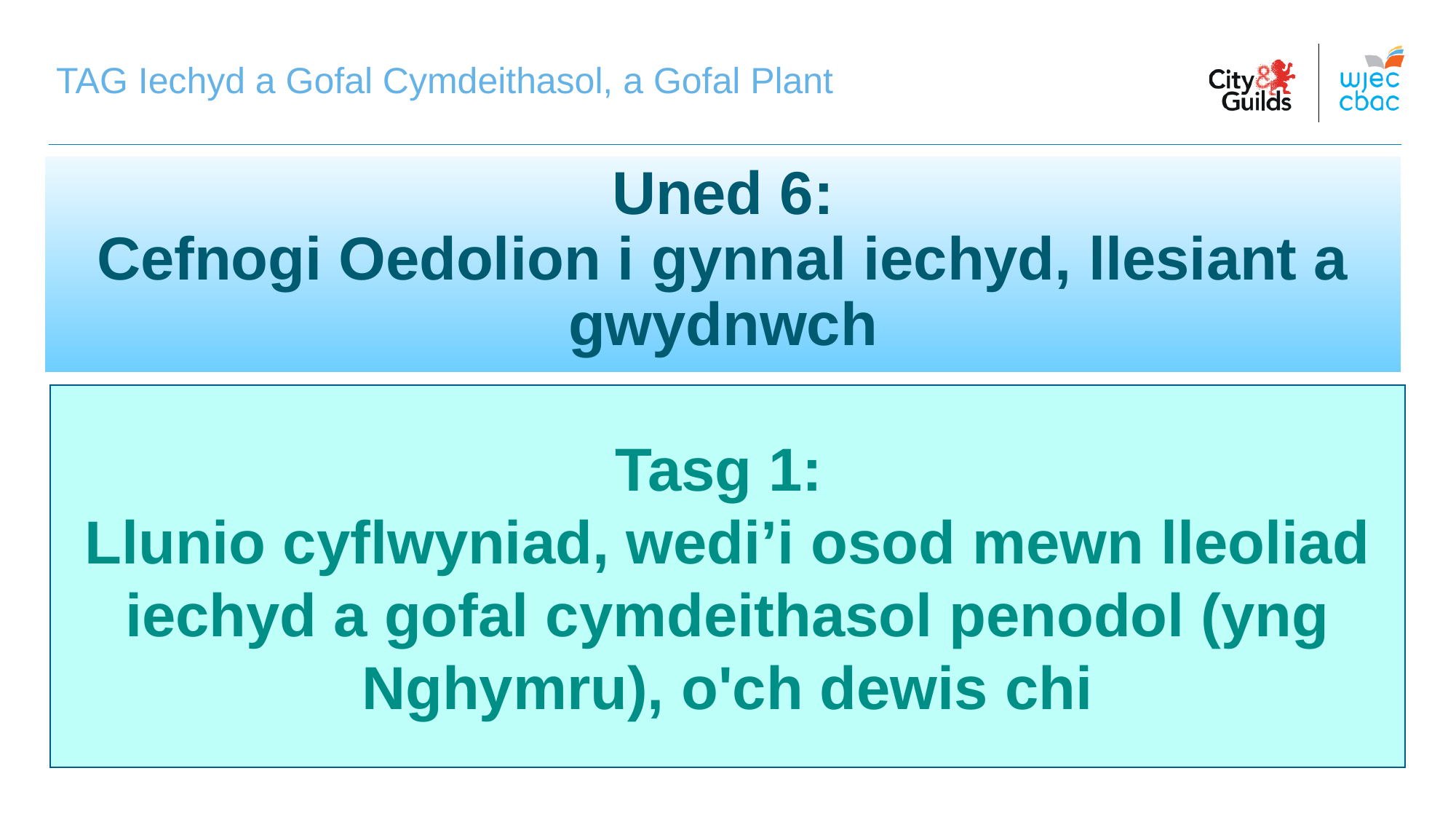

TAG Iechyd a Gofal Cymdeithasol, a Gofal Plant
Uned 6:
Cefnogi Oedolion i gynnal iechyd, llesiant a gwydnwch
Tasg 1:
Llunio cyflwyniad, wedi’i osod mewn lleoliad iechyd a gofal cymdeithasol penodol (yng Nghymru), o'ch dewis chi